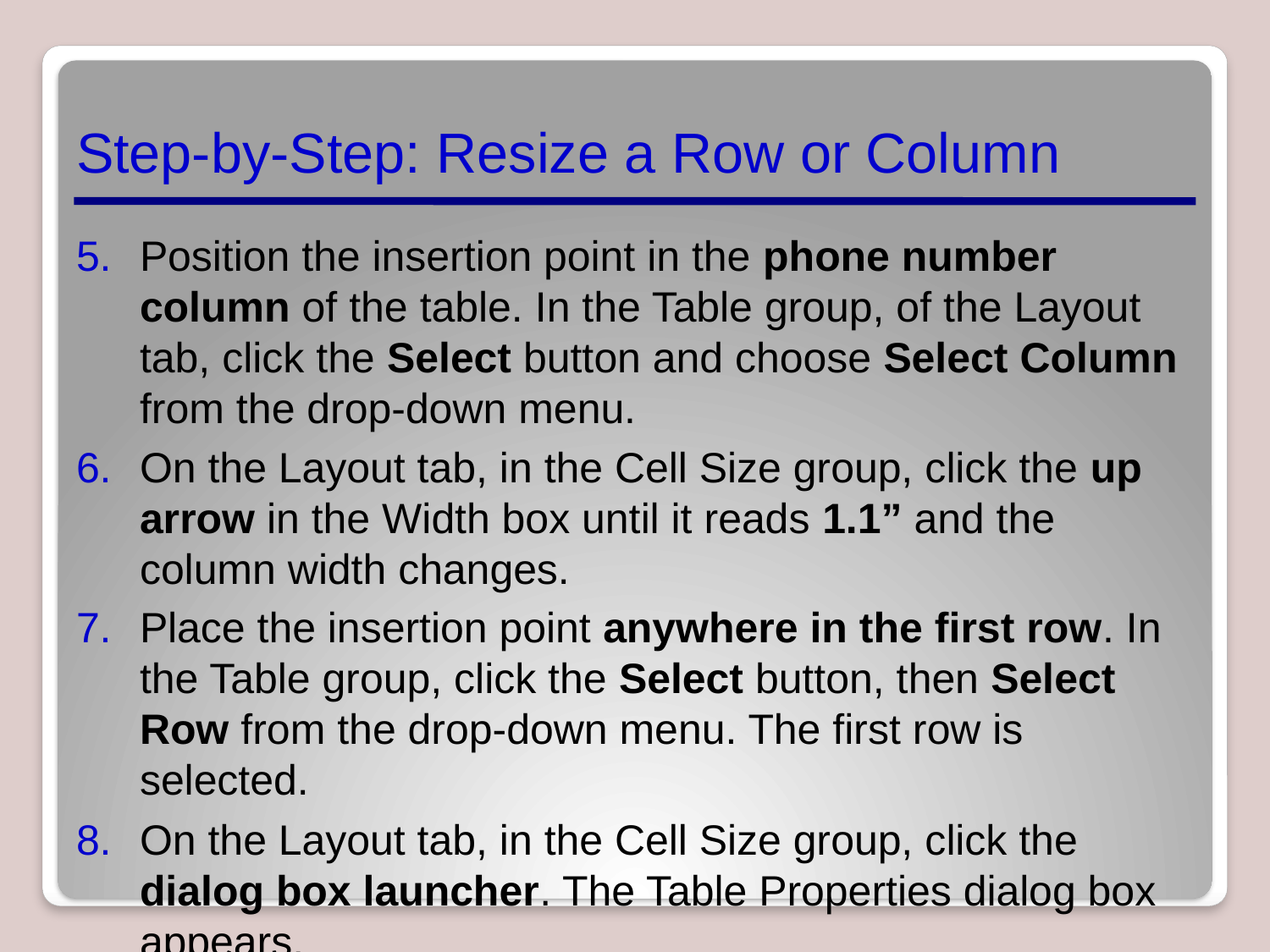

# Step-by-Step: Resize a Row or Column
Position the insertion point in the phone number column of the table. In the Table group, of the Layout tab, click the Select button and choose Select Column from the drop-down menu.
On the Layout tab, in the Cell Size group, click the up arrow in the Width box until it reads 1.1” and the column width changes.
Place the insertion point anywhere in the first row. In the Table group, click the Select button, then Select Row from the drop-down menu. The first row is selected.
On the Layout tab, in the Cell Size group, click the dialog box launcher. The Table Properties dialog box appears.